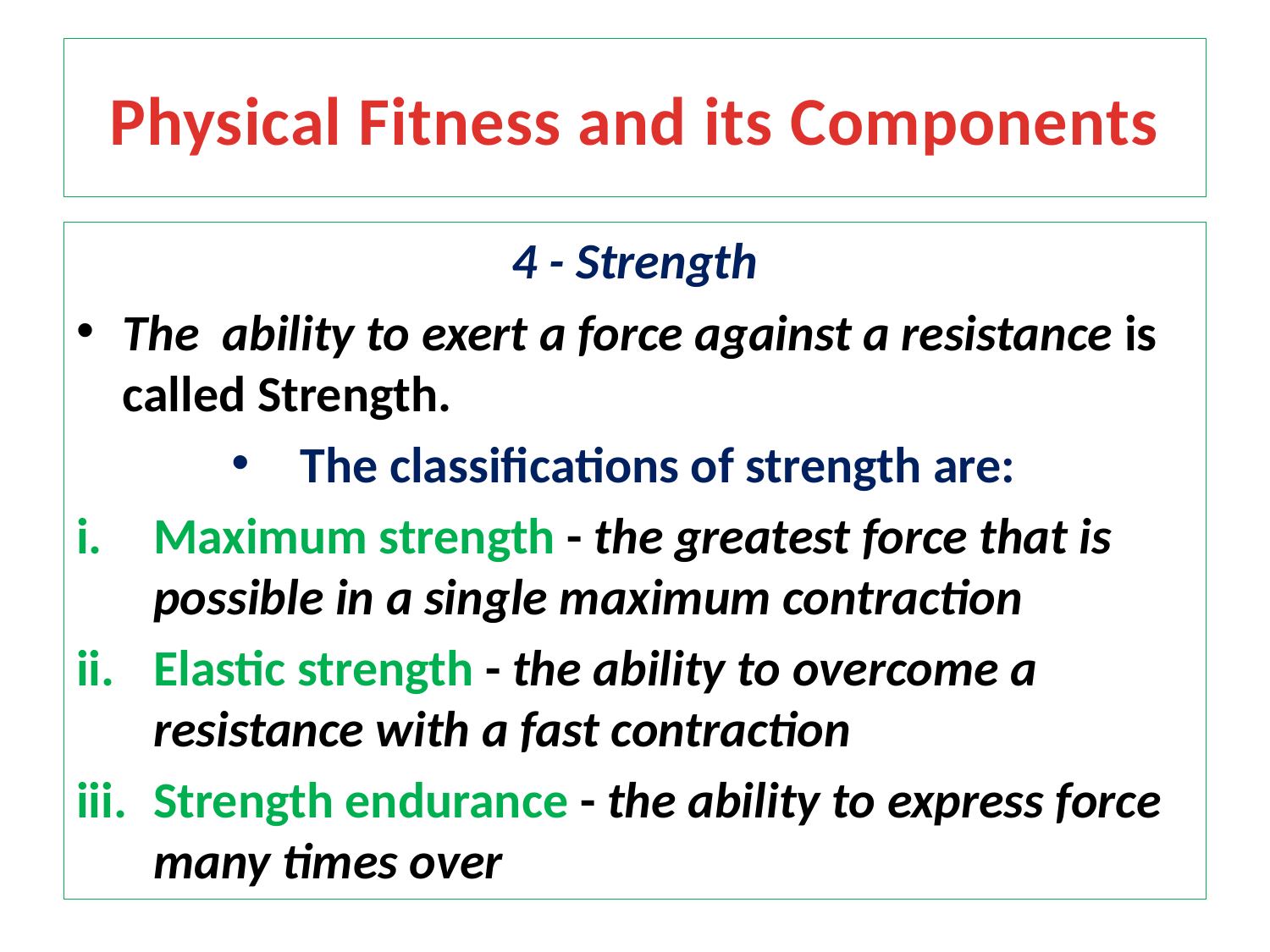

# Physical Fitness and its Components
4 - Strength
The  ability to exert a force against a resistance is called Strength.
The classifications of strength are:
Maximum strength - the greatest force that is possible in a single maximum contraction
Elastic strength - the ability to overcome a resistance with a fast contraction
Strength endurance - the ability to express force many times over